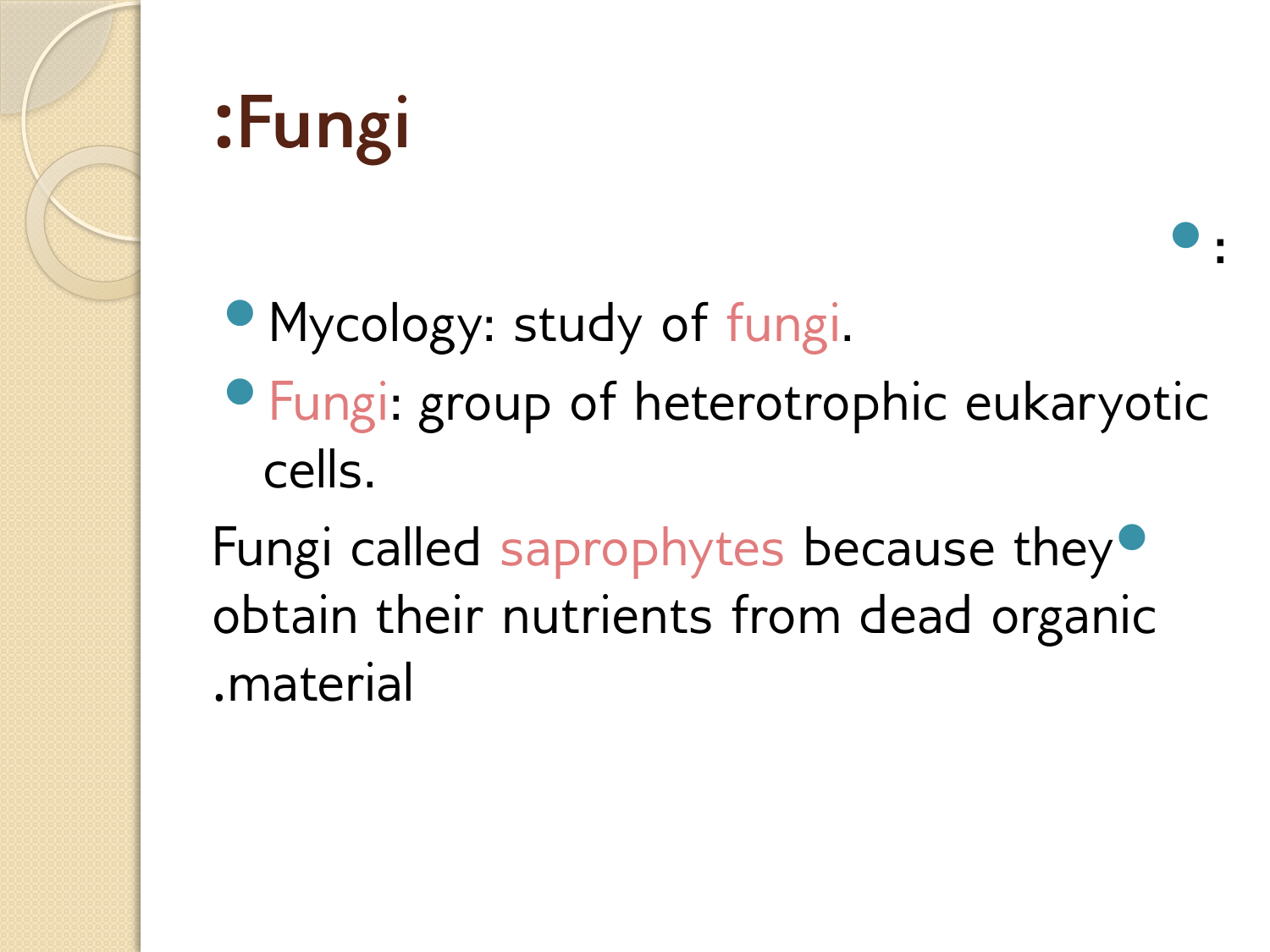

# Fungi:
:
Mycology: study of fungi.
Fungi: group of heterotrophic eukaryotic cells.
Fungi called saprophytes because they obtain their nutrients from dead organic material.